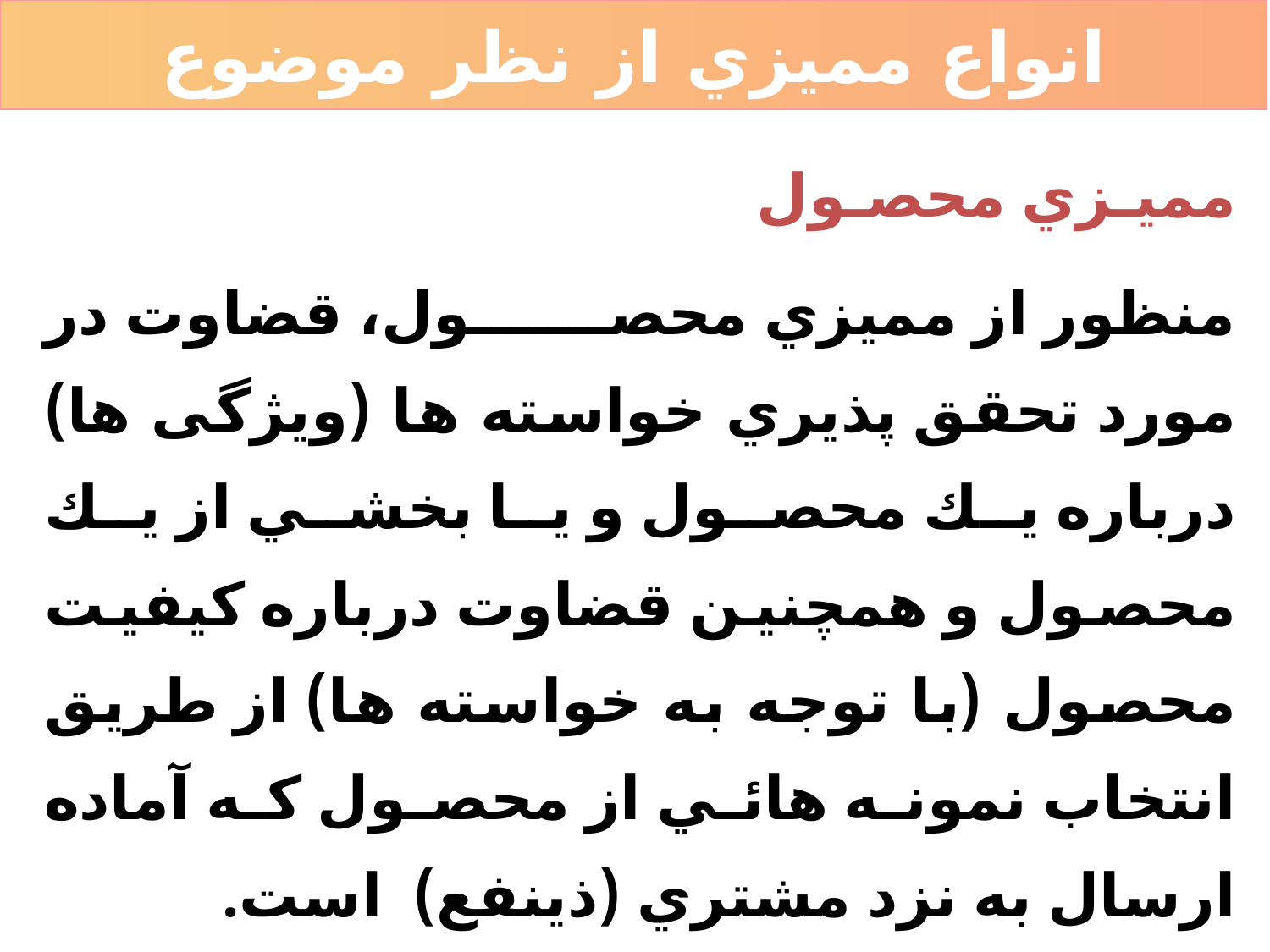

انواع مميزي از نظر موضوع
مميـزي محصـول
منظور از مميزي محصول، قضاوت در مورد تحقق پذيري خواسته ها (ویژگی ها) درباره يك محصول و يا بخشي از يك محصول و همچنين قضاوت درباره كيفيت محصول (با توجه به خواسته ها) از طريق انتخاب نمونه هائي از محصول كه آماده ارسال به نزد مشتري (ذینفع)  است.
مثال: تصدیق محصول برای خرید (تامین کننده)